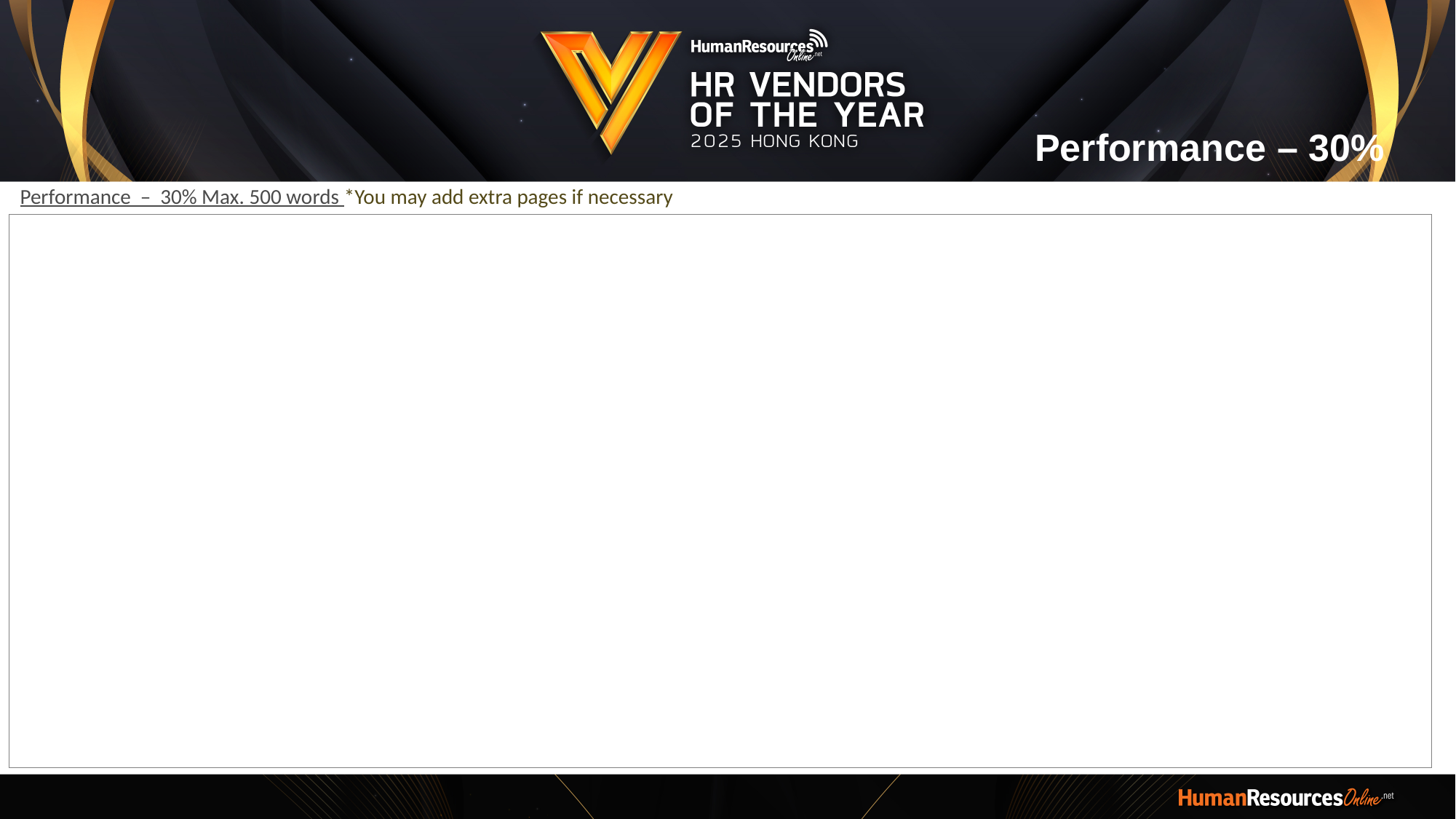

Performance – 30%
Performance  –  30% Max. 500 words *You may add extra pages if necessary
|  |
| --- |